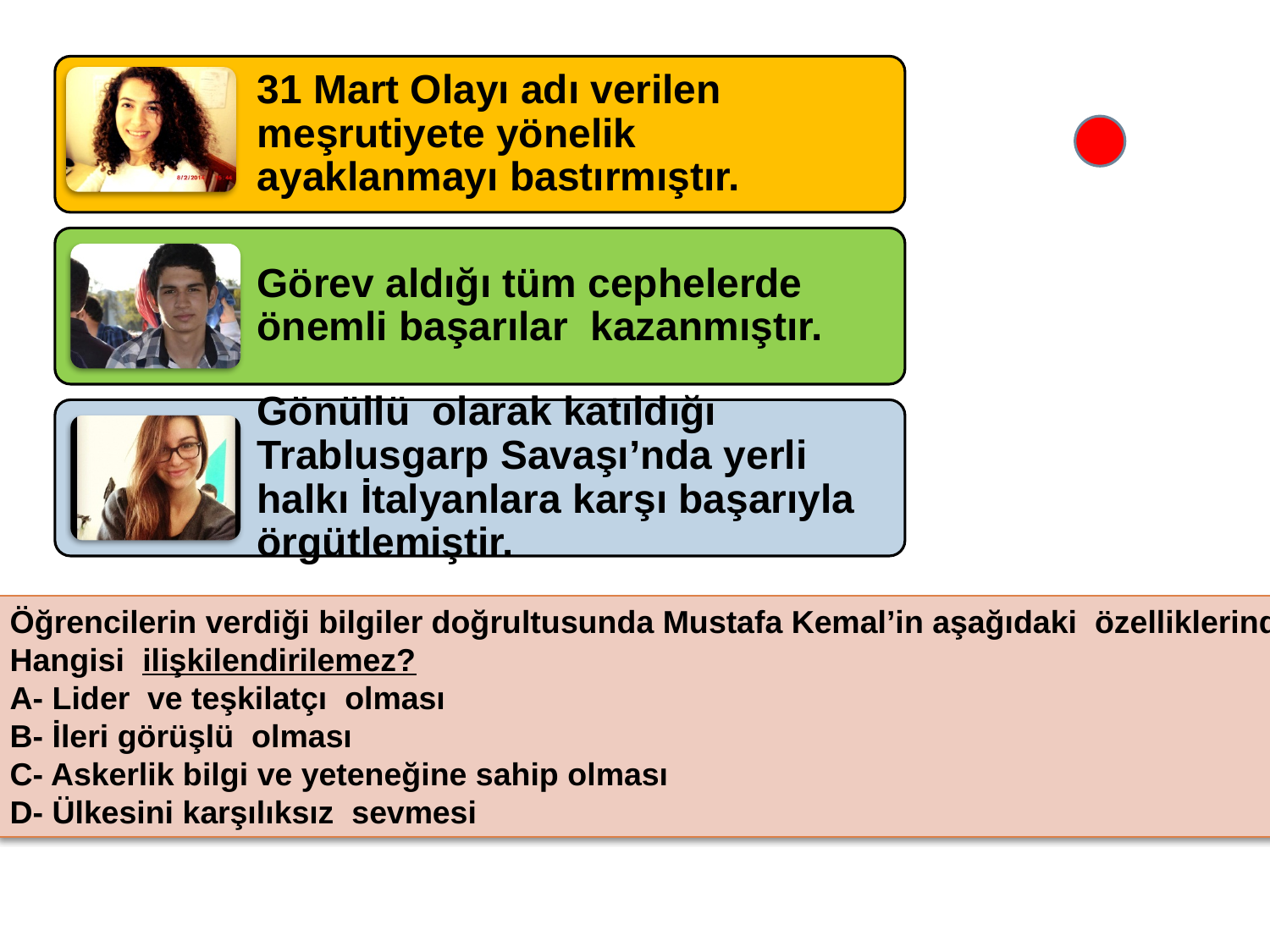

31 Mart Olayı adı verilen meşrutiyete yönelik ayaklanmayı bastırmıştır.
Görev aldığı tüm cephelerde  önemli başarılar  kazanmıştır.
Gönüllü  olarak katıldığı Trablusgarp Savaşı’nda yerli halkı İtalyanlara karşı başarıyla örgütlemiştir.

Öğrencilerin verdiği bilgiler doğrultusunda Mustafa Kemal’in aşağıdaki  özelliklerinden
Hangisi  ilişkilendirilemez?
A- Lider  ve teşkilatçı  olması
B- İleri görüşlü  olması
C- Askerlik bilgi ve yeteneğine sahip olması
D- Ülkesini karşılıksız  sevmesi